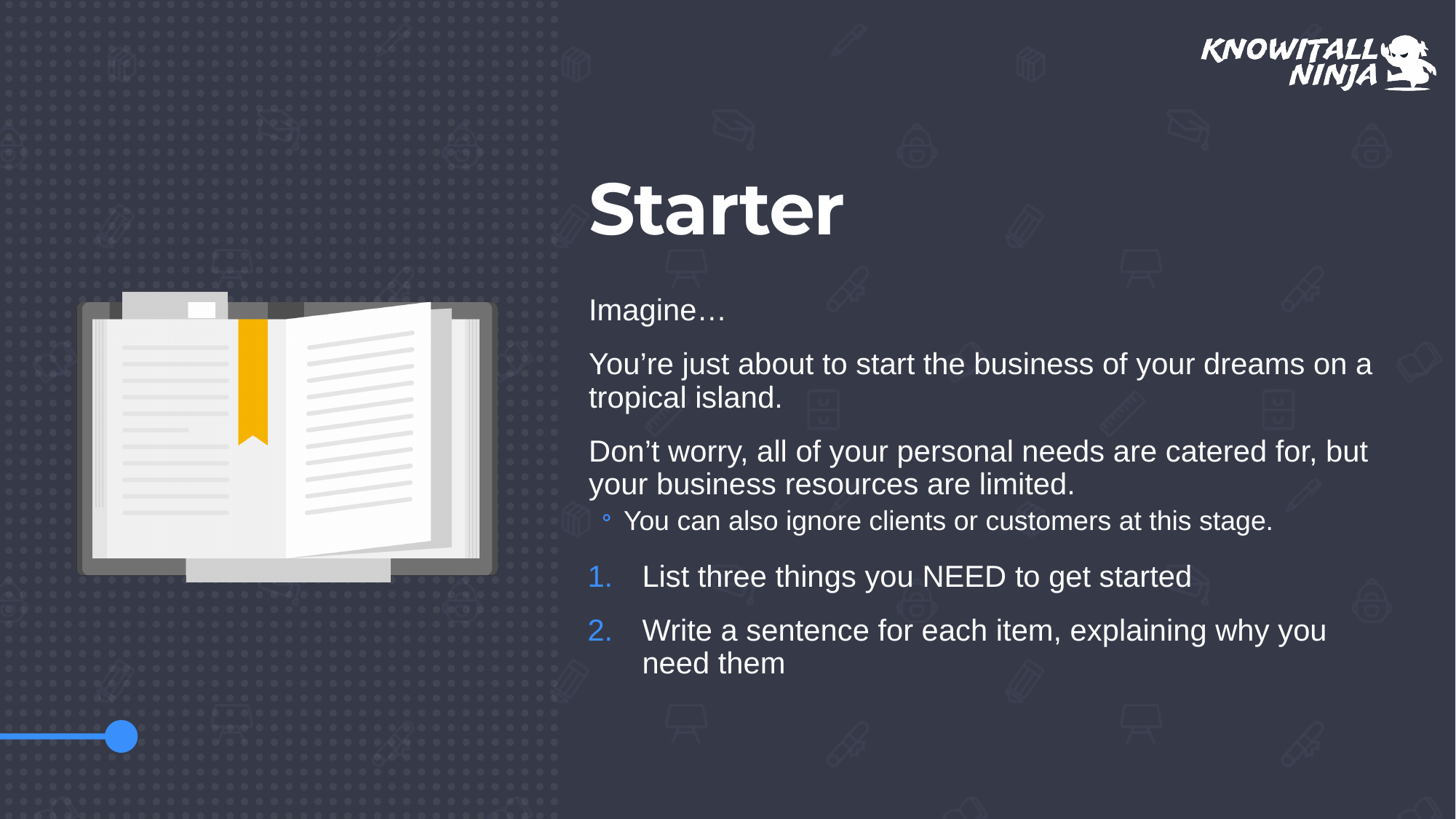

# Starter
Imagine…
You’re just about to start the business of your dreams on a tropical island.
Don’t worry, all of your personal needs are catered for, but your business resources are limited.
You can also ignore clients or customers at this stage.
List three things you NEED to get started
Write a sentence for each item, explaining why you need them